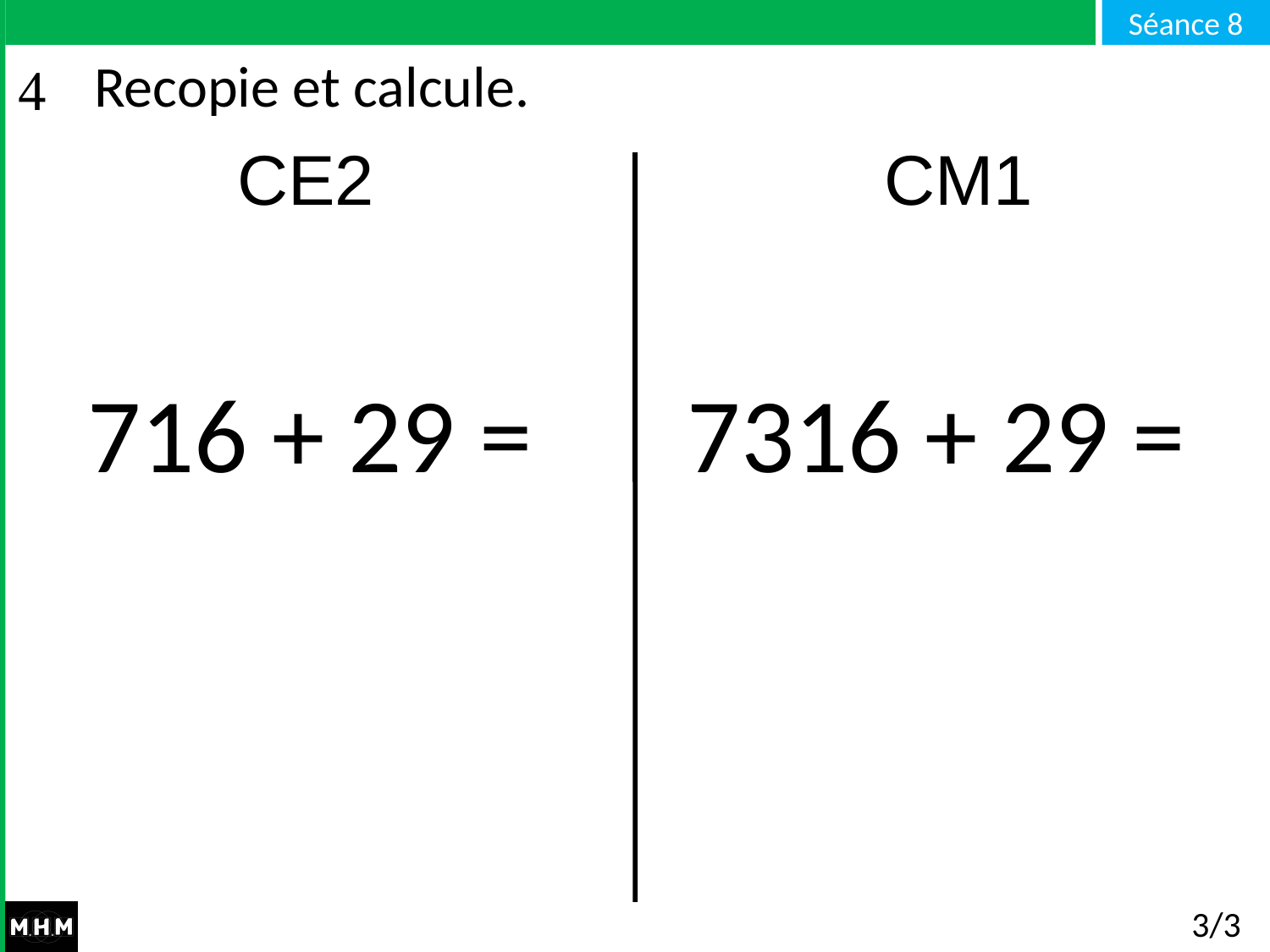

# Recopie et calcule.
CE2                          CM1

716 + 29 =
7316 + 29 =
3/3